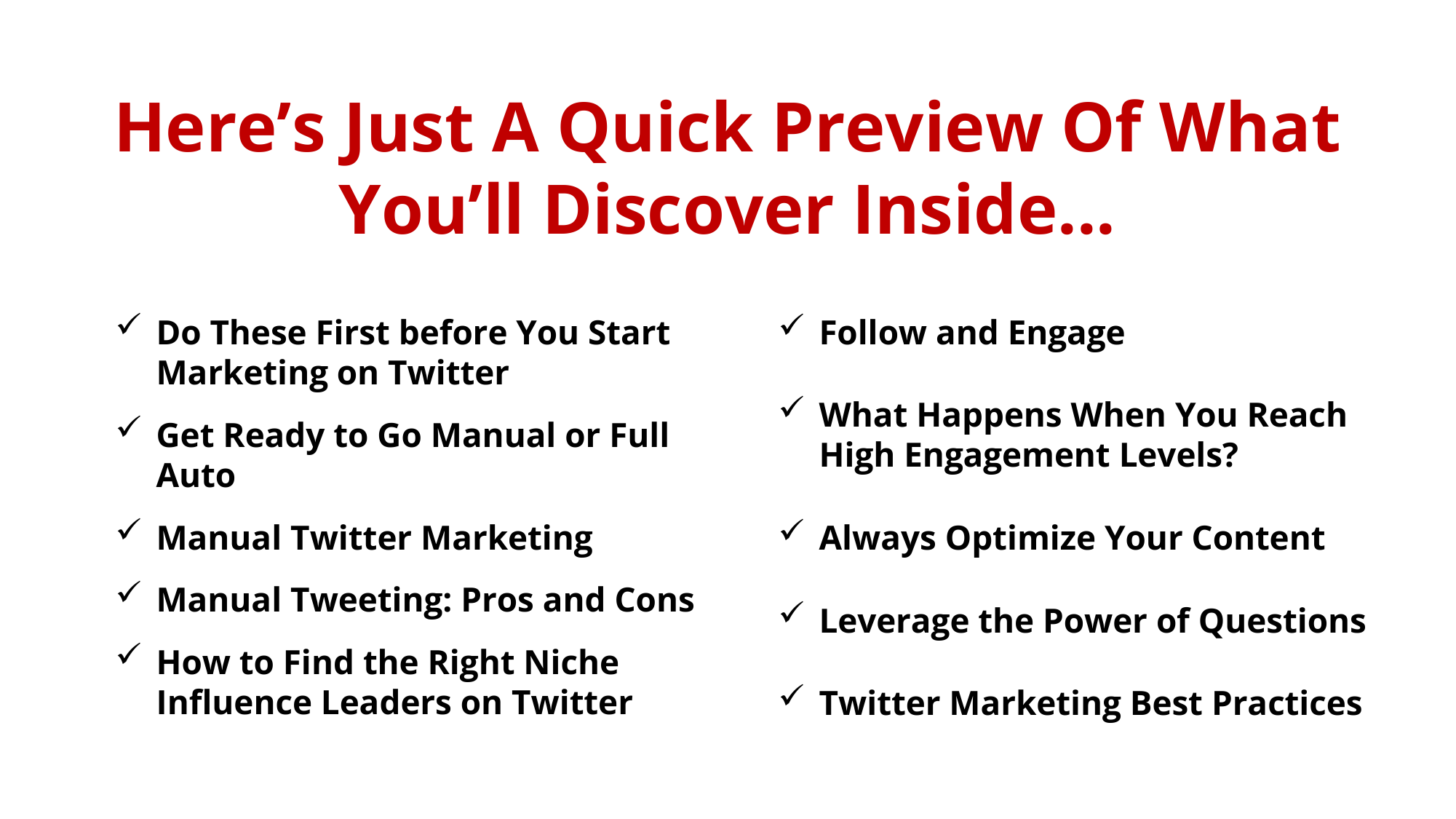

Here’s Just A Quick Preview Of What You’ll Discover Inside...
Do These First before You Start Marketing on Twitter
Follow and Engage
What Happens When You Reach High Engagement Levels?
Get Ready to Go Manual or Full Auto
Manual Twitter Marketing
Always Optimize Your Content
Manual Tweeting: Pros and Cons
Leverage the Power of Questions
How to Find the Right Niche Influence Leaders on Twitter
Twitter Marketing Best Practices